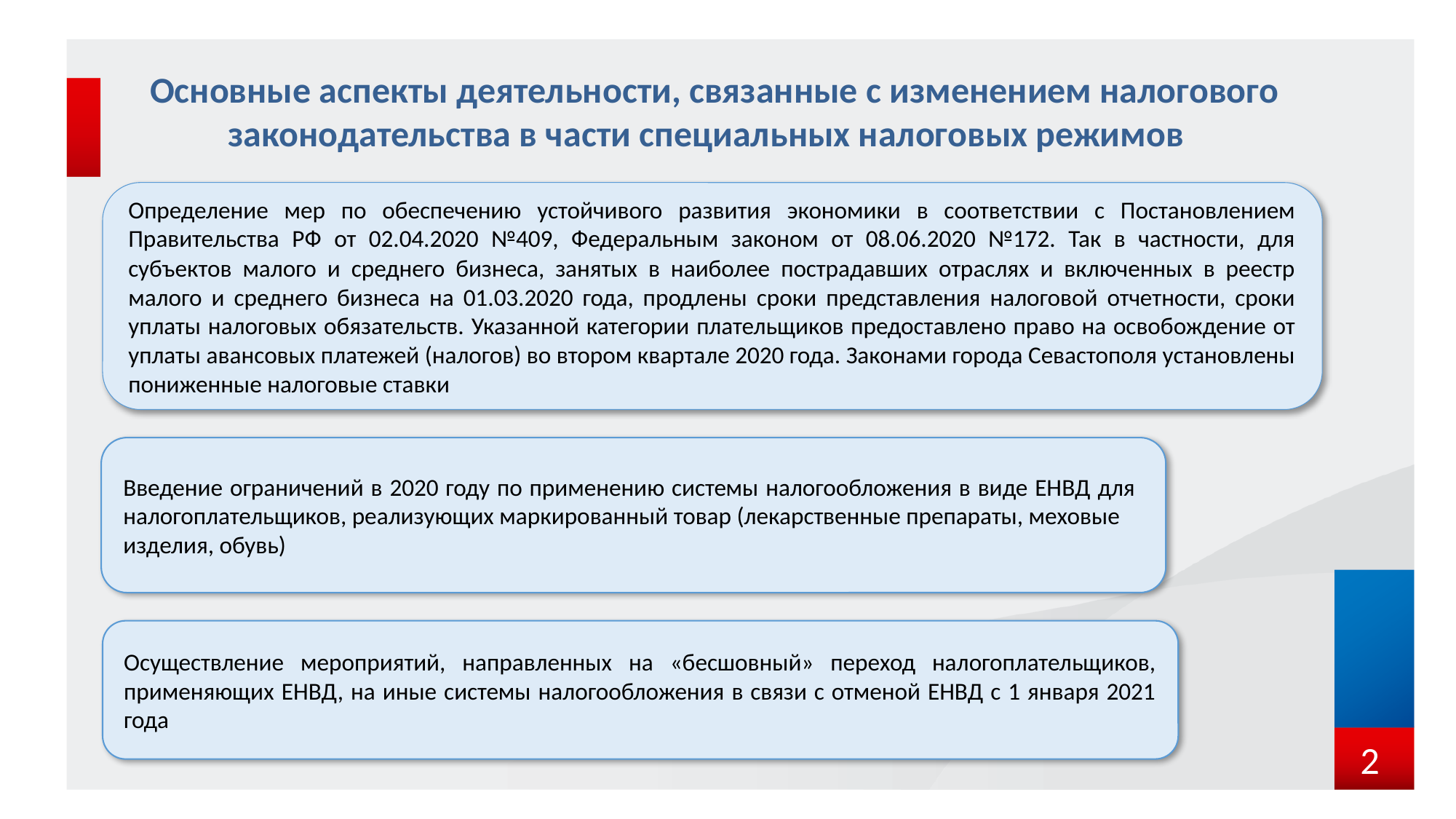

Основные аспекты деятельности, связанные с изменением налогового законодательства в части специальных налоговых режимов
Определение мер по обеспечению устойчивого развития экономики в соответствии с Постановлением Правительства РФ от 02.04.2020 №409, Федеральным законом от 08.06.2020 №172. Так в частности, для субъектов малого и среднего бизнеса, занятых в наиболее пострадавших отраслях и включенных в реестр малого и среднего бизнеса на 01.03.2020 года, продлены сроки представления налоговой отчетности, сроки уплаты налоговых обязательств. Указанной категории плательщиков предоставлено право на освобождение от уплаты авансовых платежей (налогов) во втором квартале 2020 года. Законами города Севастополя установлены пониженные налоговые ставки
Введение ограничений в 2020 году по применению системы налогообложения в виде ЕНВД для  налогоплательщиков, реализующих маркированный товар (лекарственные препараты, меховые
изделия, обувь)
Осуществление мероприятий, направленных на «бесшовный» переход налогоплательщиков, применяющих ЕНВД, на иные системы налогообложения в связи с отменой ЕНВД с 1 января 2021 года
2